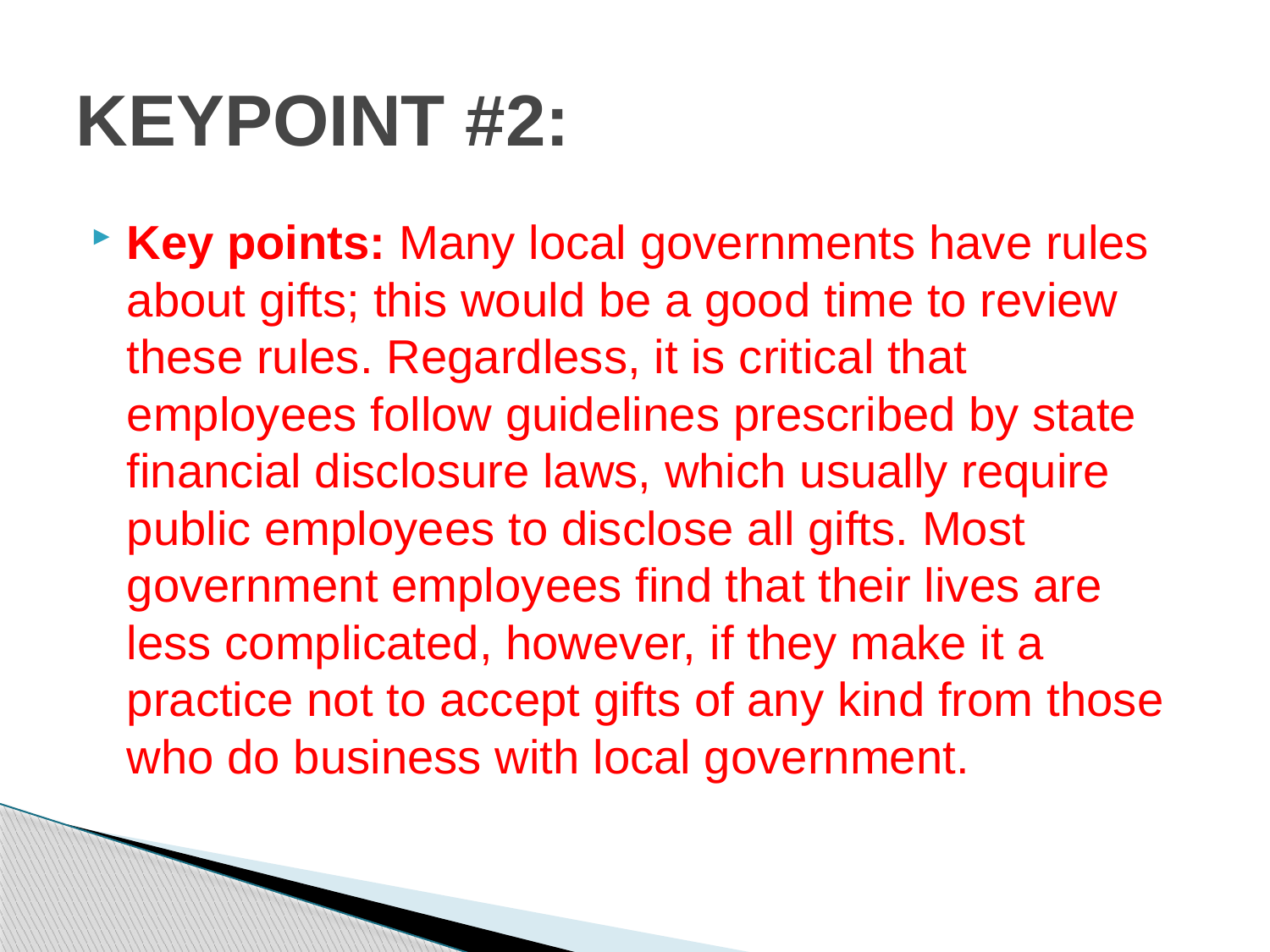

# KEYPOINT #2:
Key points: Many local governments have rules about gifts; this would be a good time to review these rules. Regardless, it is critical that employees follow guidelines prescribed by state financial disclosure laws, which usually require public employees to disclose all gifts. Most government employees find that their lives are less complicated, however, if they make it a practice not to accept gifts of any kind from those who do business with local government.